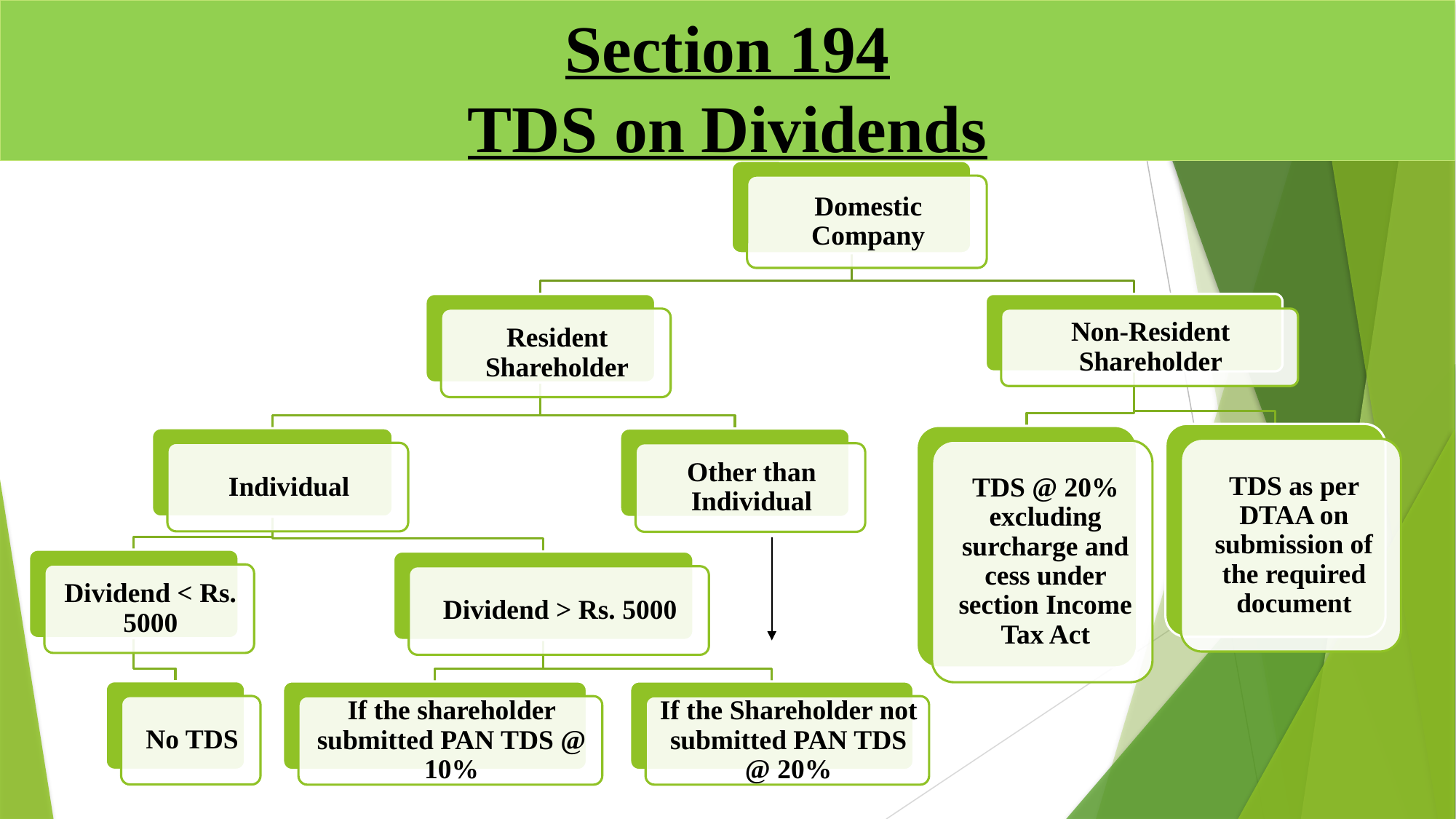

# Section 194 TDS on Dividends
Domestic Company
Resident Shareholder
Individual
Dividend < Rs. 5000
No TDS
Dividend > Rs. 5000
If the shareholder submitted PAN TDS @ 10%
If the Shareholder not submitted PAN TDS @ 20%
Other than Individual
Non-Resident Shareholder
TDS @ 20% excluding surcharge and cess under section Income Tax Act
TDS as per DTAA on submission of the required document